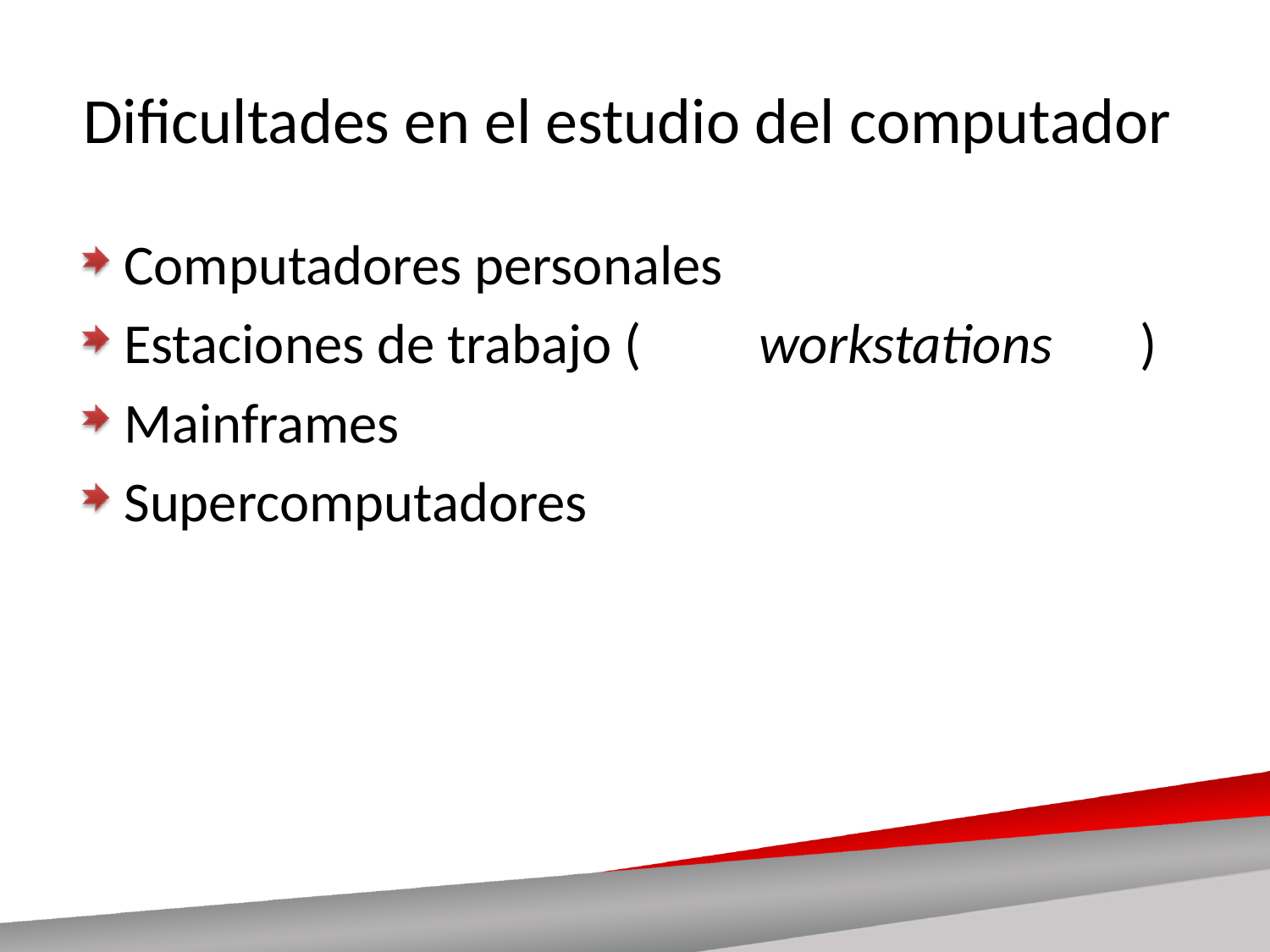

# Dificultades en el estudio del computador
Computadores personales
Estaciones de trabajo (	workstations	)
Mainframes
Supercomputadores